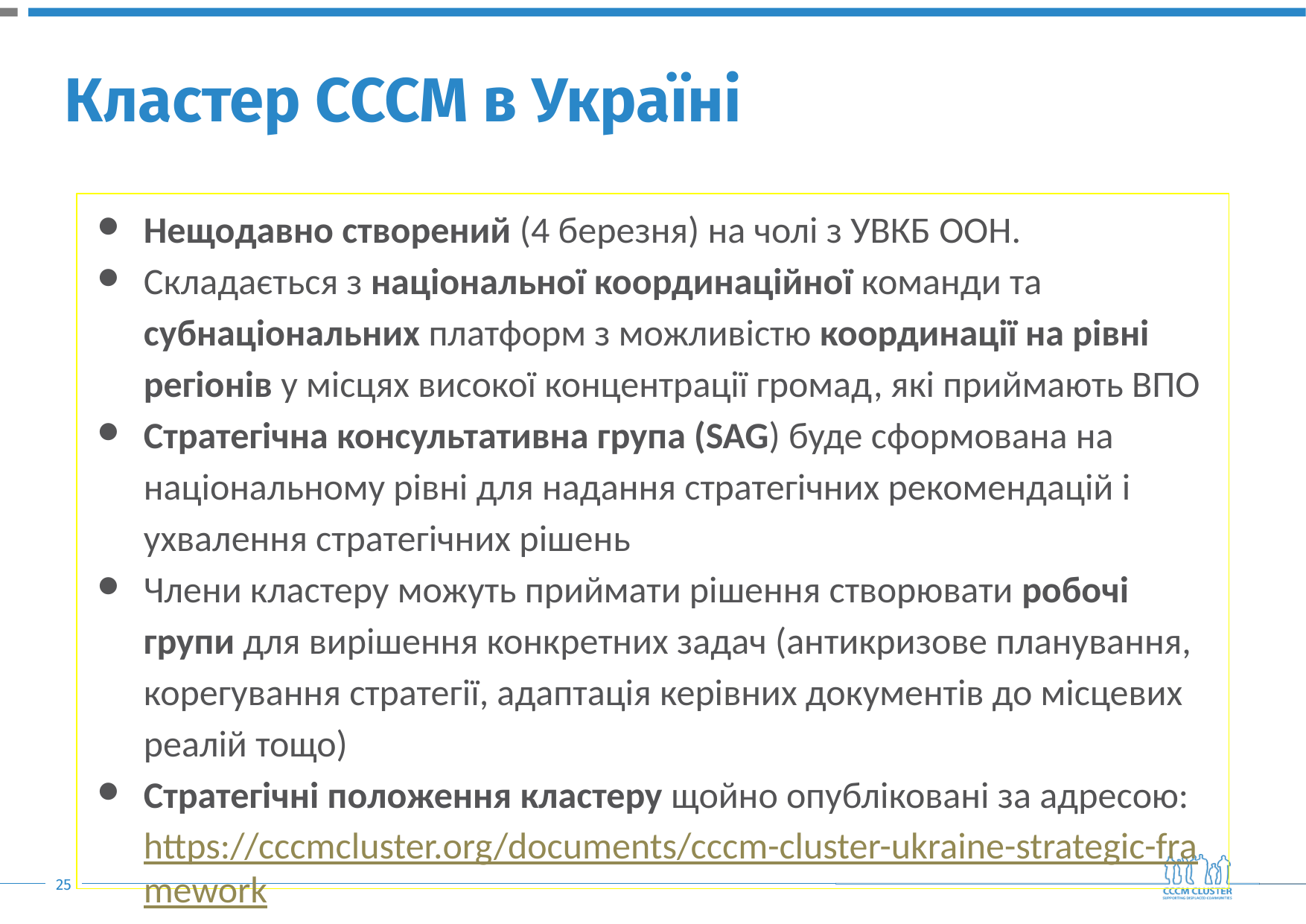

Кластер CCCM в Україні
Нещодавно створений (4 березня) на чолі з УВКБ ООН.
Складається з національної координаційної команди та субнаціональних платформ з можливістю координації на рівні регіонів у місцях високої концентрації громад, які приймають ВПО
Стратегічна консультативна група (SAG) буде сформована на національному рівні для надання стратегічних рекомендацій і ухвалення стратегічних рішень
Члени кластеру можуть приймати рішення створювати робочі групи для вирішення конкретних задач (антикризове планування, корегування стратегії, адаптація керівних документів до місцевих реалій тощо)
Стратегічні положення кластеру щойно опубліковані за адресою: https://cccmcluster.org/documents/cccm-cluster-ukraine-strategic-framework